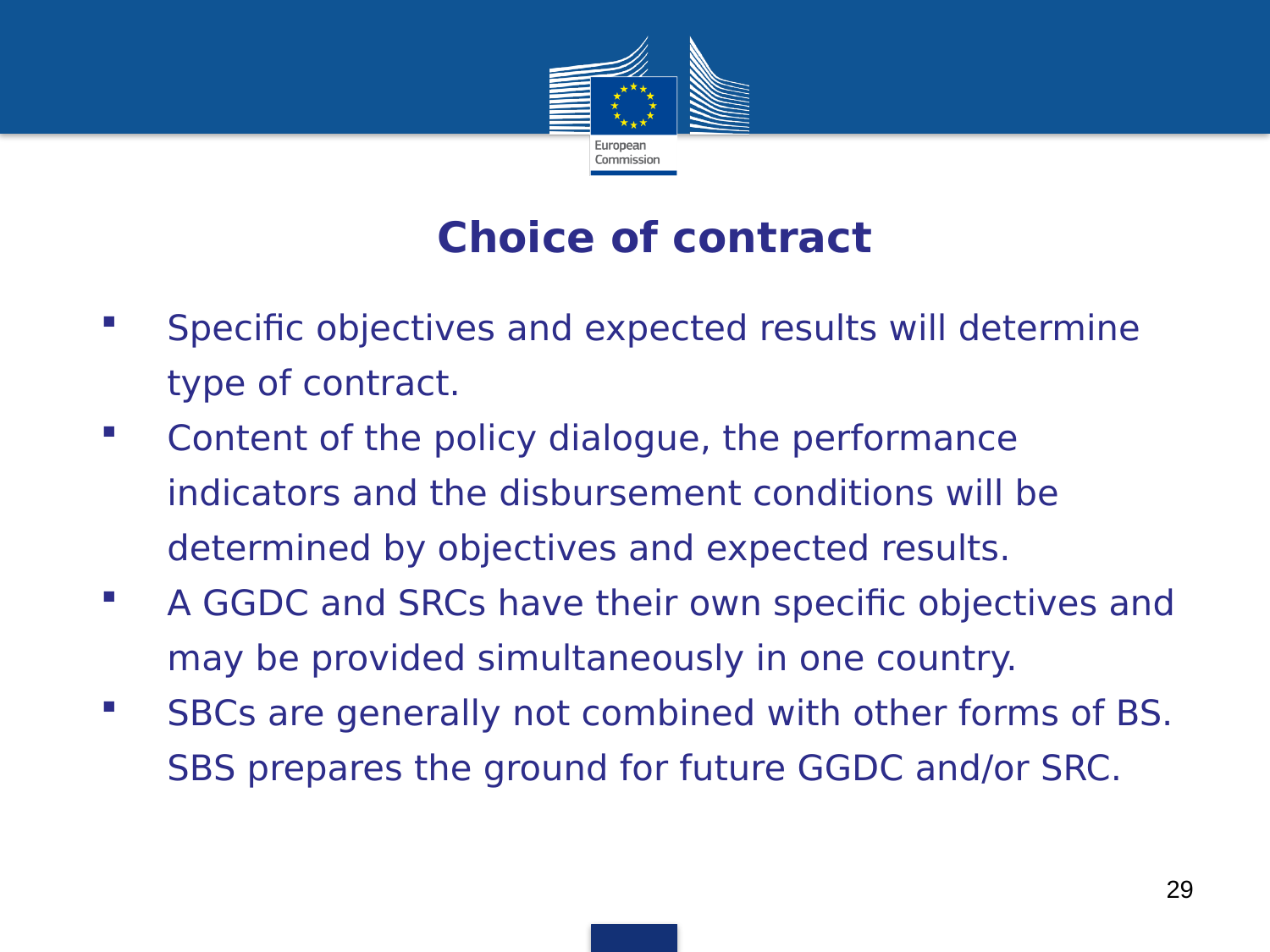

# Choice of contract
Specific objectives and expected results will determine type of contract.
Content of the policy dialogue, the performance indicators and the disbursement conditions will be determined by objectives and expected results.
A GGDC and SRCs have their own specific objectives and may be provided simultaneously in one country.
SBCs are generally not combined with other forms of BS. SBS prepares the ground for future GGDC and/or SRC.
29